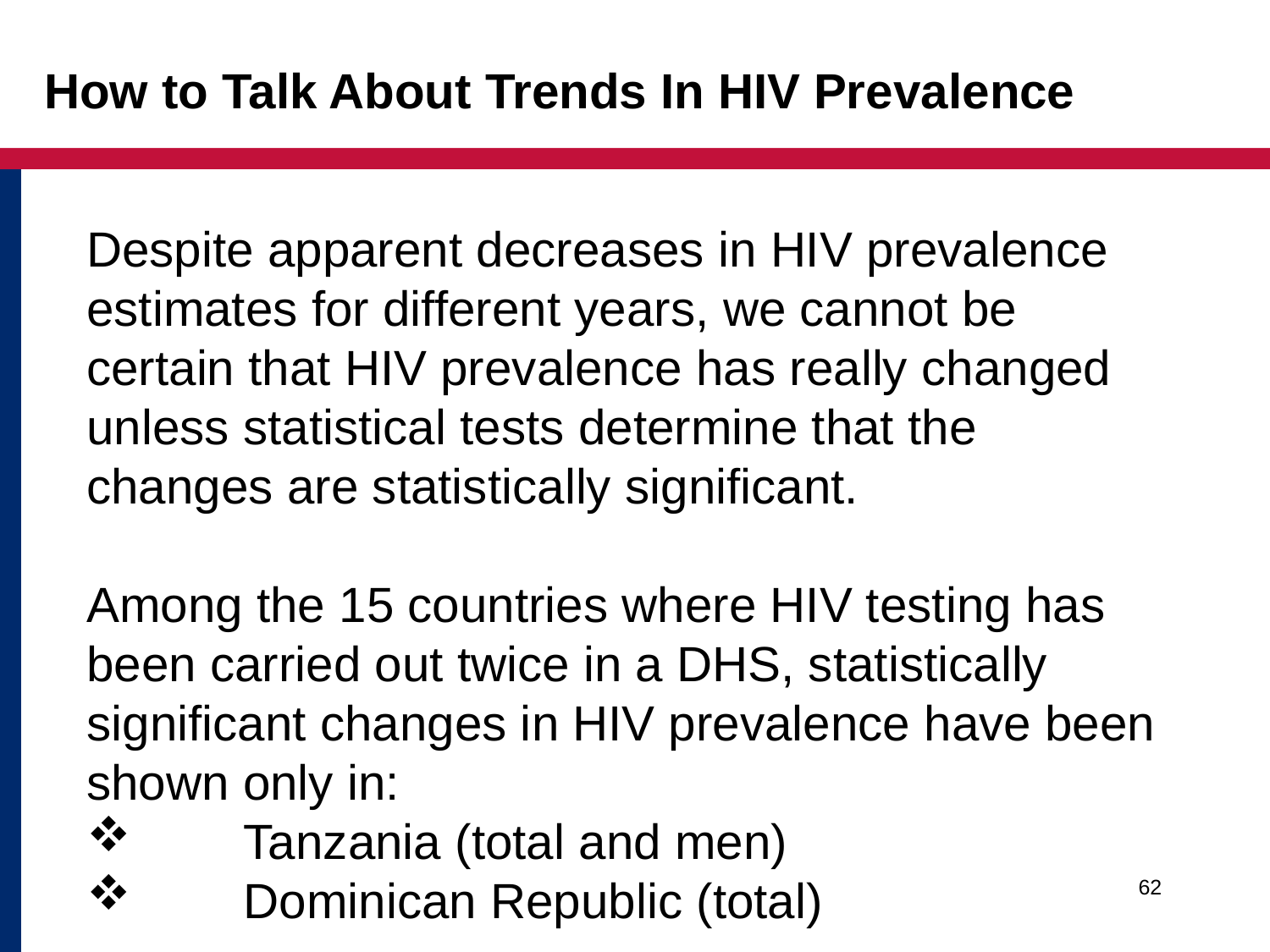

# How to Talk About Trends In HIV Prevalence
Despite apparent decreases in HIV prevalence estimates for different years, we cannot be certain that HIV prevalence has really changed unless statistical tests determine that the changes are statistically significant.

Among the 15 countries where HIV testing has been carried out twice in a DHS, statistically significant changes in HIV prevalence have been shown only in:
	Tanzania (total and men)
	Dominican Republic (total)
62